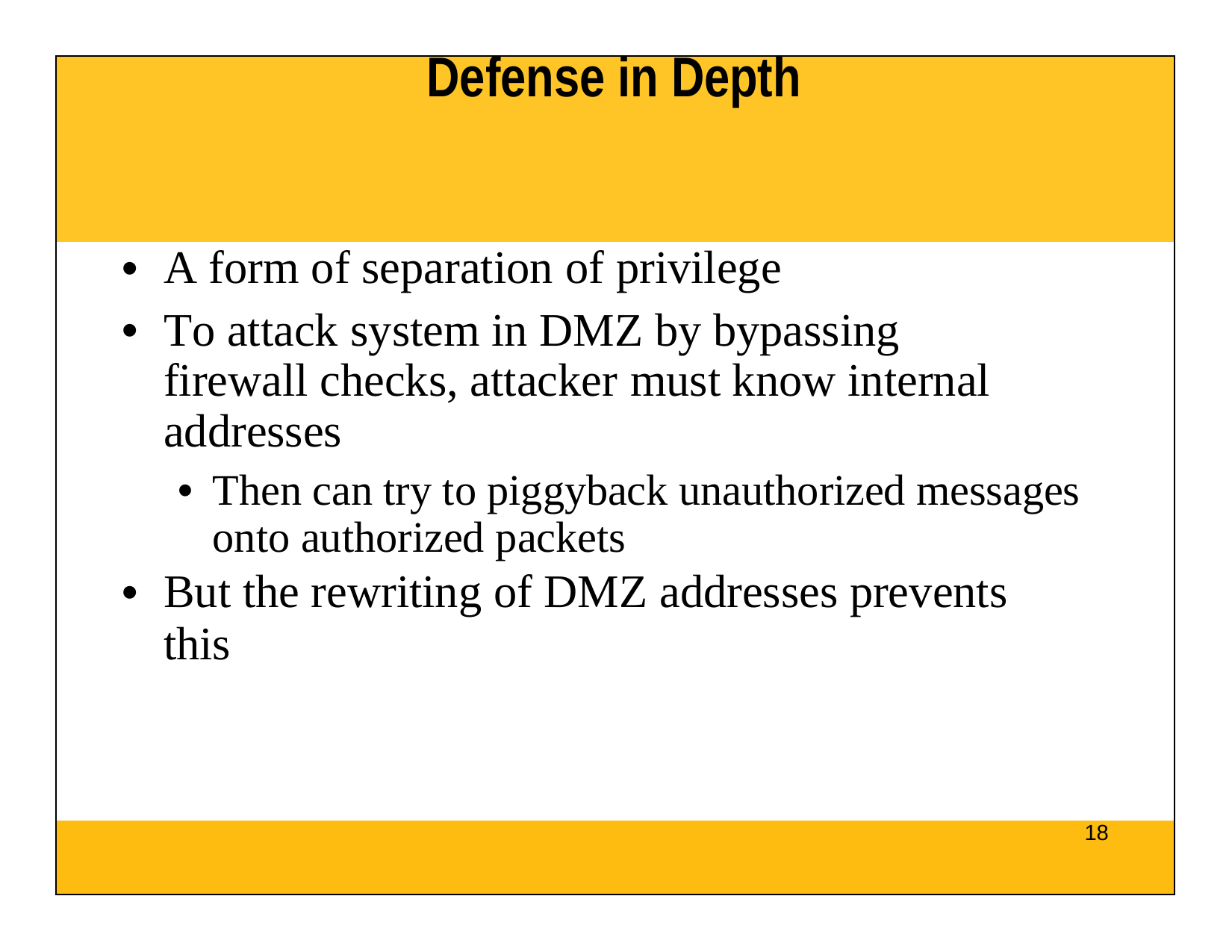

| Defense in Depth |
| --- |
| A form of separation of privilege To attack system in DMZ by bypassing firewall checks, attacker must know internal addresses Then can try to piggyback unauthorized messages onto authorized packets But the rewriting of DMZ addresses prevents this |
| 18 |